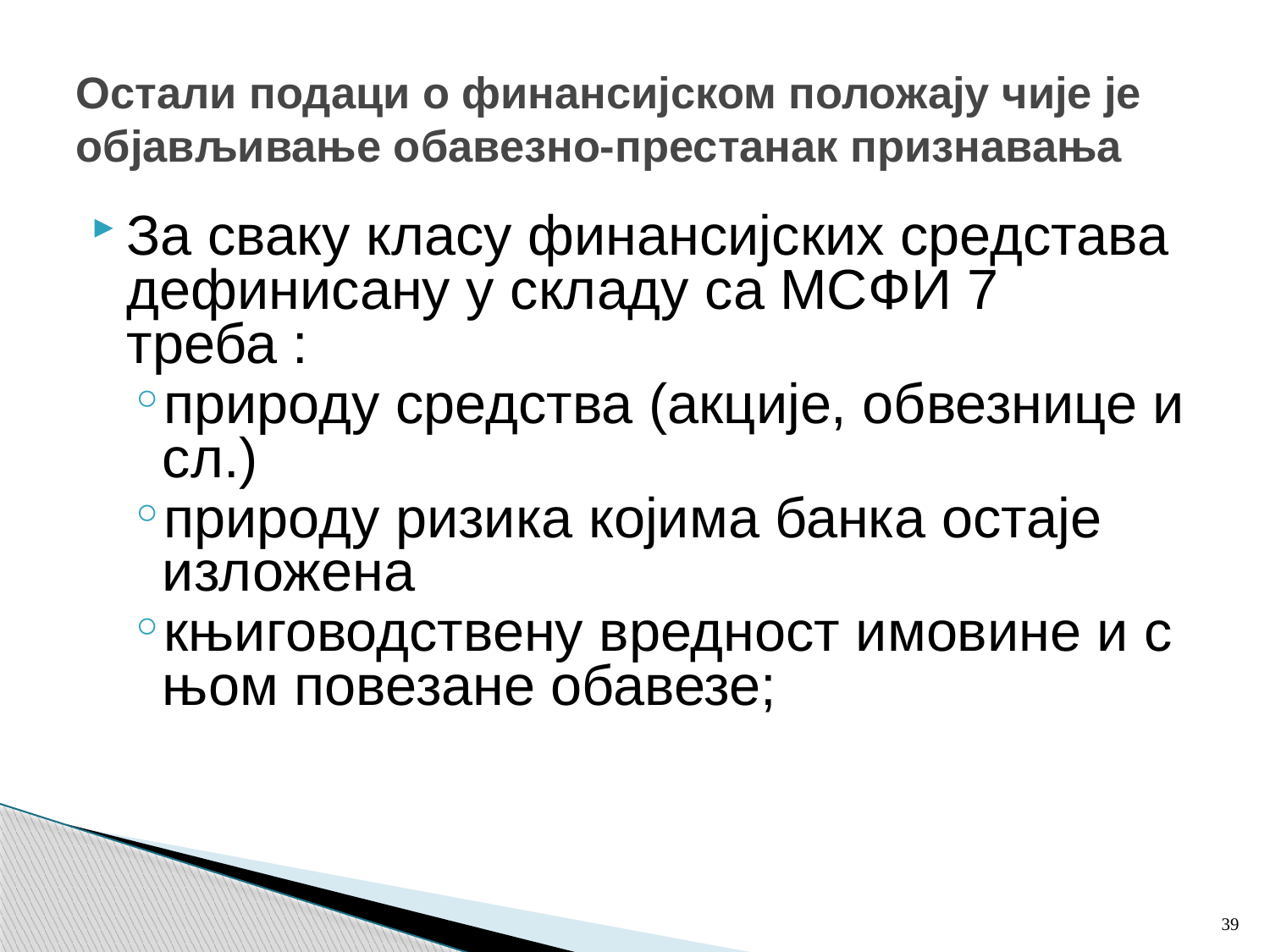

# Остали подаци о финансијском положају чије је објављивање обавезно-престанак признавања
За сваку класу финансијских средстава дефинисану у складу са МСФИ 7 треба :
природу средства (акције, обвезнице и сл.)
природу ризика којима банка остаје изложена
књиговодствену вредност имовине и с њом повезане обавезе;
39